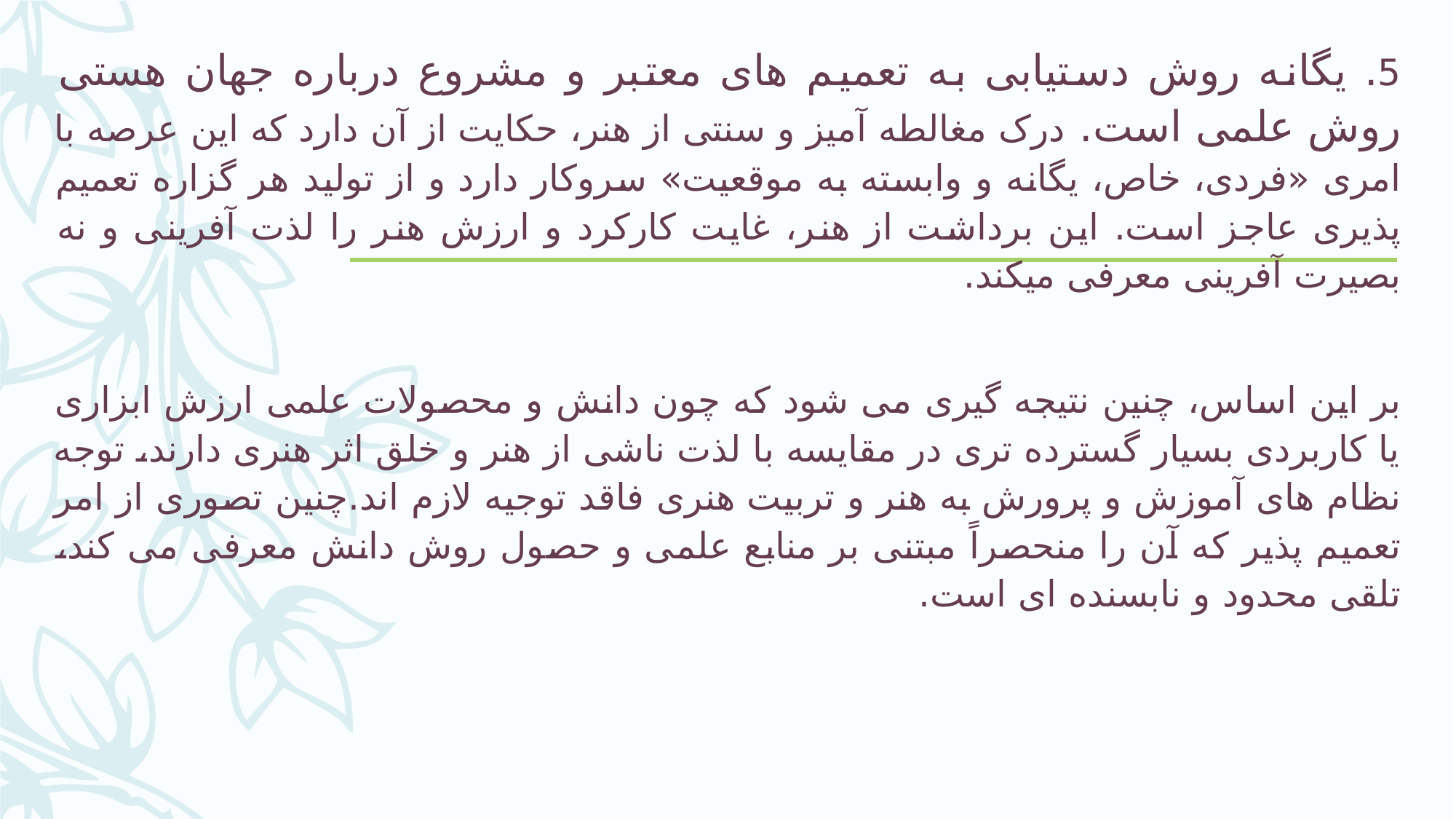

5. یگانه روش دستیابی به تعمیم های معتبر و مشروع درباره جهان هستی روش علمی است. درک مغالطه آمیز و سنتی از هنر، حکایت از آن دارد که این عرصه با امری «فردی، خاص، یگانه و وابسته به موقعیت» سروکار دارد و از تولید هر گزاره تعمیم پذیری عاجز است. این برداشت از هنر، غایت کارکرد و ارزش هنر را لذت آفرینی و نه بصیرت آفرینی معرفی میکند.

بر این اساس، چنین نتیجه گیری می شود که چون دانش و محصولات علمی ارزش ابزاری یا کاربردی بسیار گسترده تری در مقایسه با لذت ناشی از هنر و خلق اثر هنری دارند، توجه نظام های آموزش و پرورش به هنر و تربیت هنری فاقد توجیه لازم اند.چنین تصوری از امر تعمیم پذیر که آن را منحصراً مبتنی بر منابع علمی و حصول روش دانش معرفی می کند، تلقی محدود و نابسنده ای است.